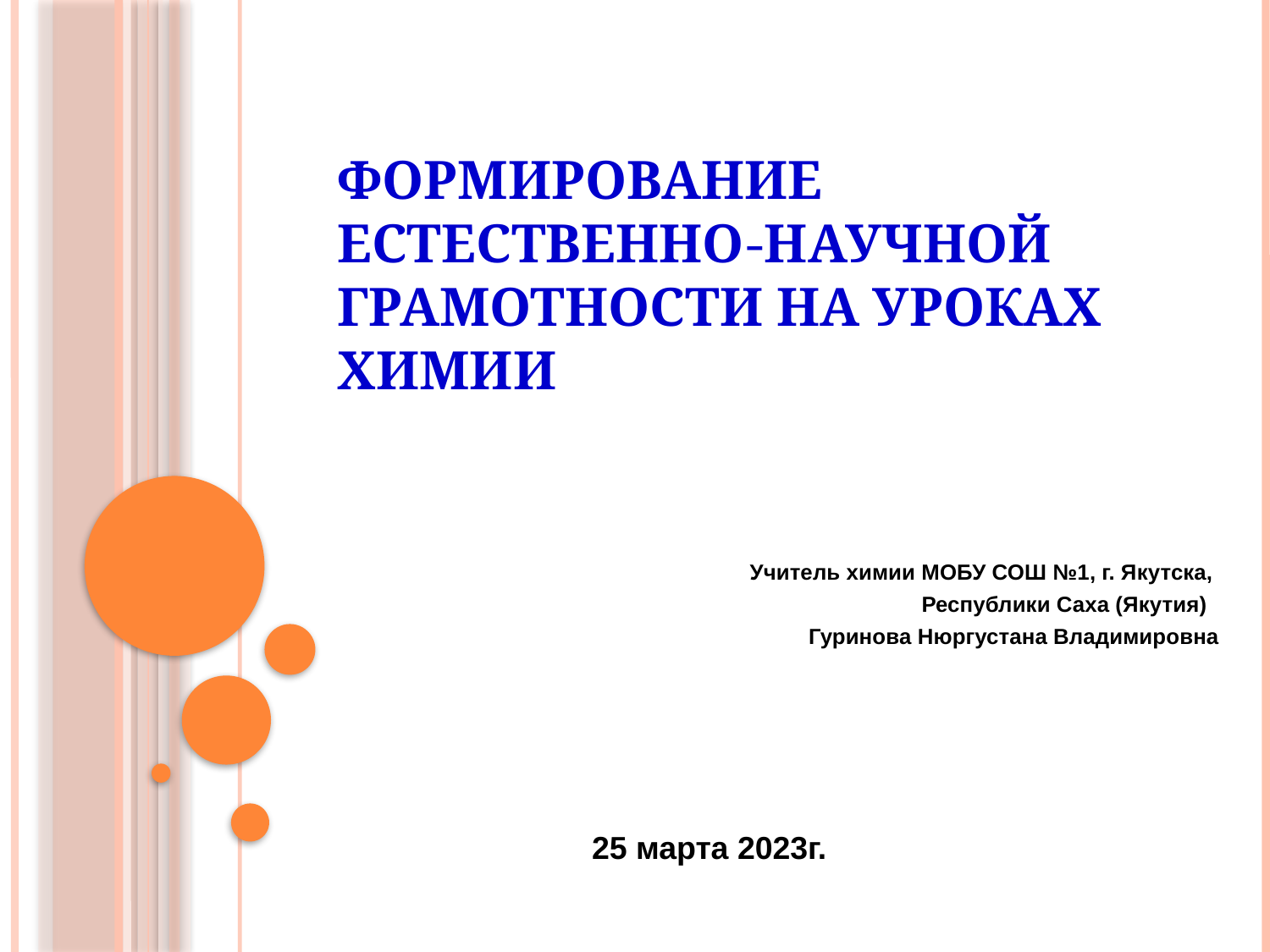

# Формирование естественно-научной грамотности на уроках химии

Учитель химии МОБУ СОШ №1, г. Якутска,
Республики Саха (Якутия)
Гуринова Нюргустана Владимировна

25 марта 2023г.